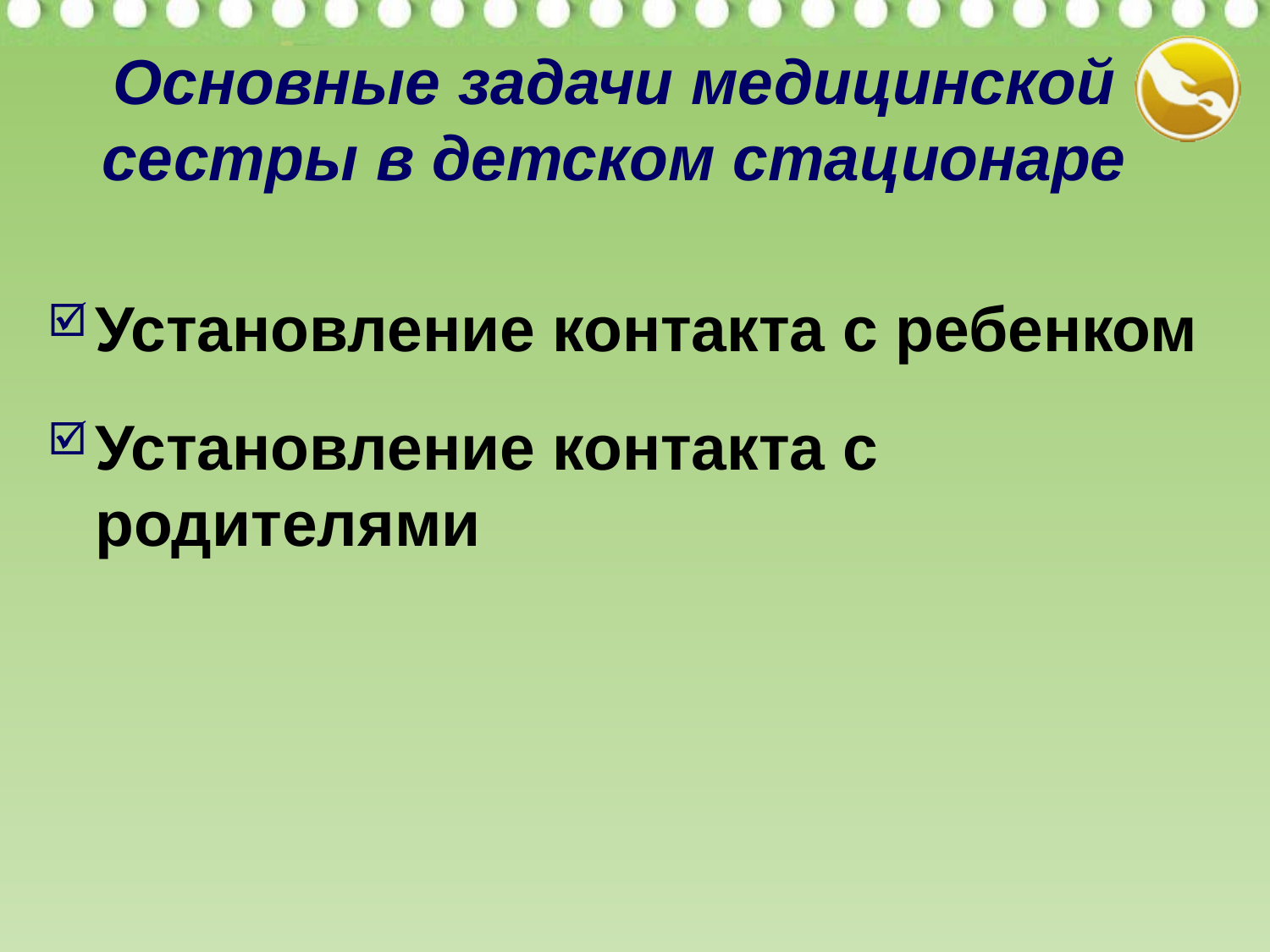

# Основные задачи медицинской сестры в детском стационаре
Установление контакта с ребенком
Установление контакта с родителями